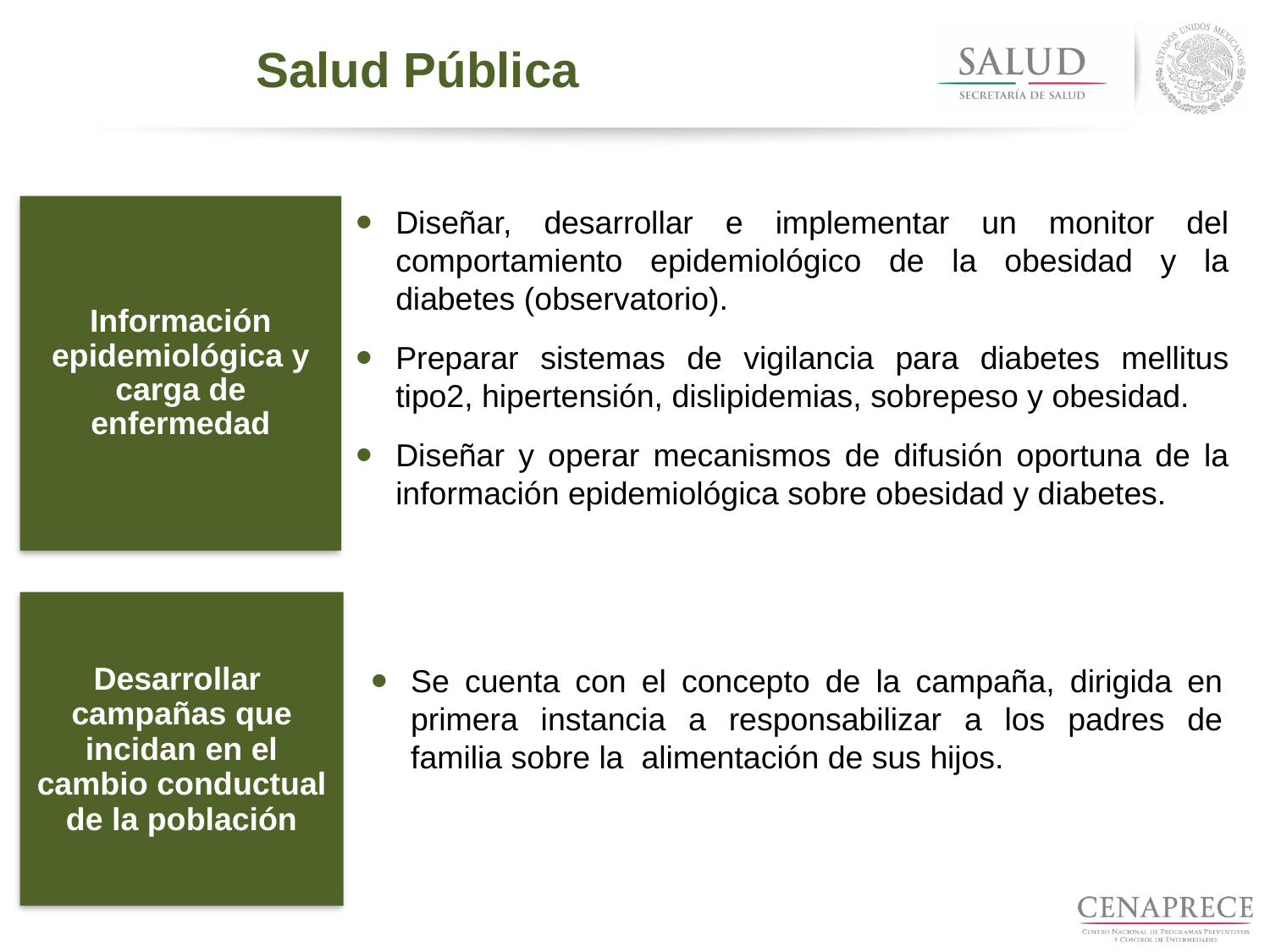

Salud Pública
Diseñar, desarrollar e implementar un monitor del comportamiento epidemiológico de la obesidad y la diabetes (observatorio).
Preparar sistemas de vigilancia para diabetes mellitus tipo2, hipertensión, dislipidemias, sobrepeso y obesidad.
Diseñar y operar mecanismos de difusión oportuna de la información epidemiológica sobre obesidad y diabetes.
Información epidemiológica y carga de enfermedad
Desarrollar  campañas que incidan en el cambio conductual de la población
Se cuenta con el concepto de la campaña, dirigida en primera instancia a responsabilizar a los padres de familia sobre la  alimentación de sus hijos.